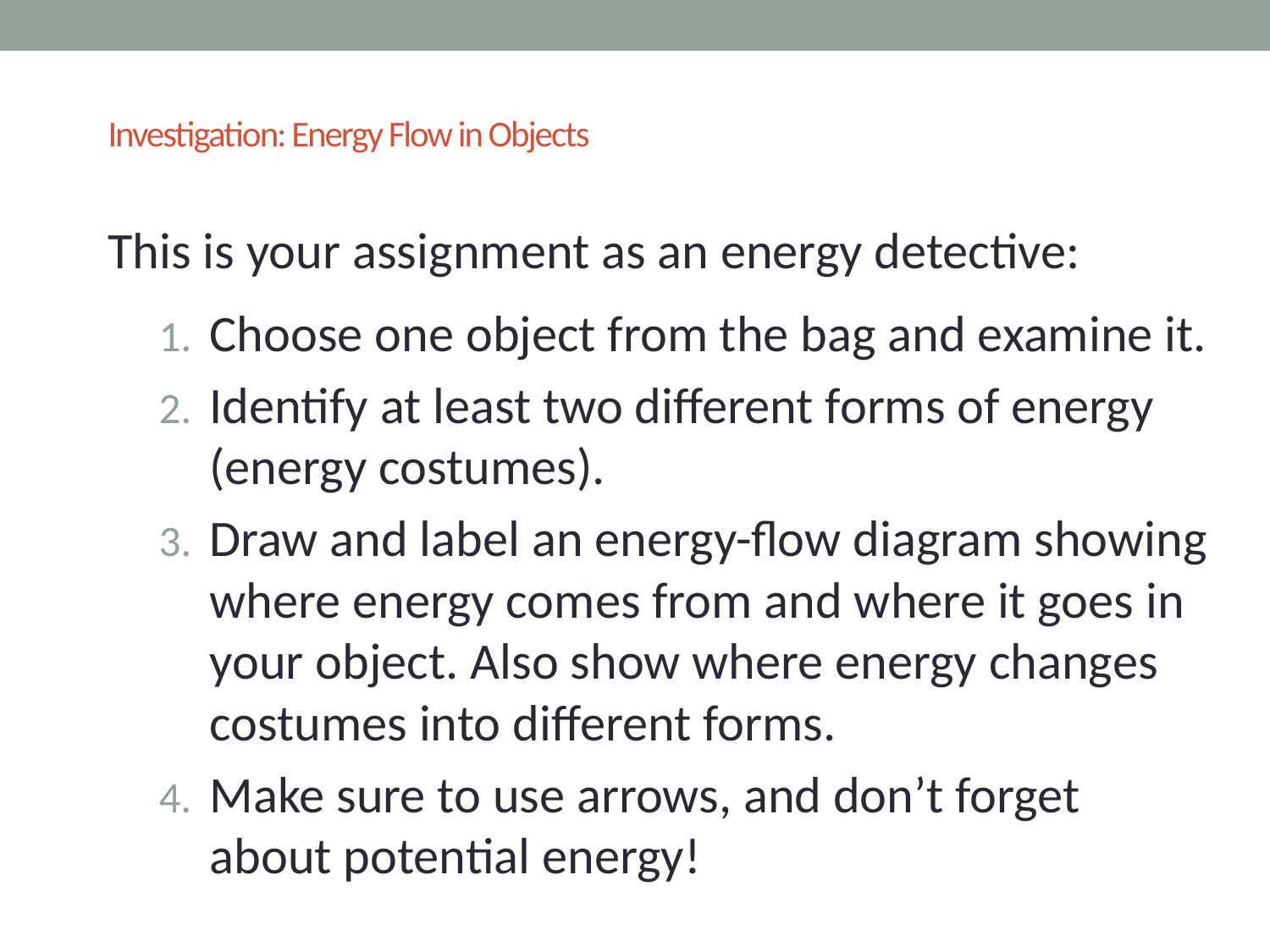

# Investigation: Energy Flow in Objects
This is your assignment as an energy detective:
Choose one object from the bag and examine it.
Identify at least two different forms of energy (energy costumes).
Draw and label an energy-flow diagram showing where energy comes from and where it goes in your object. Also show where energy changes costumes into different forms.
Make sure to use arrows, and don’t forget about potential energy!